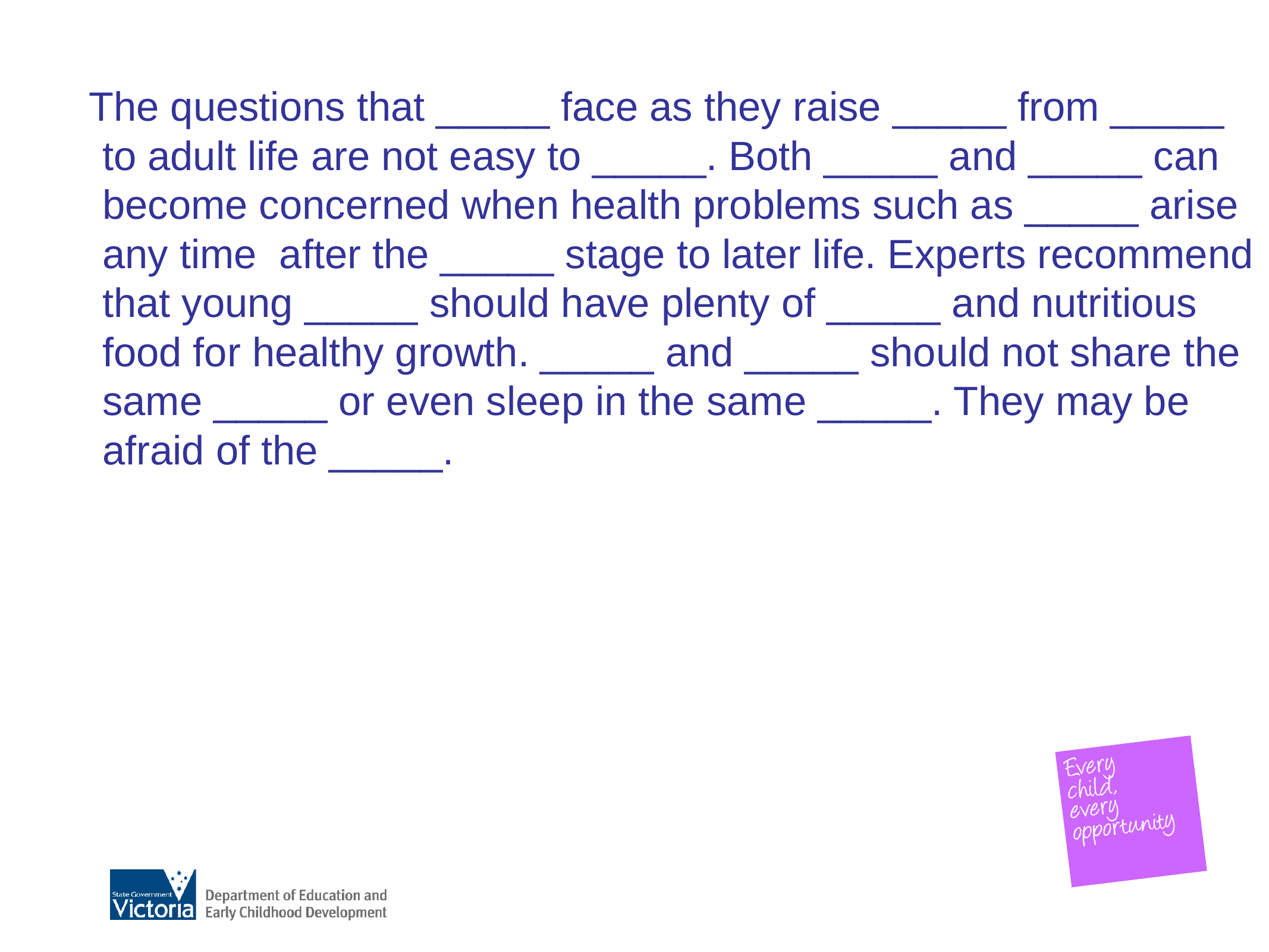

The questions that _____ face as they raise _____ from _____ to adult life are not easy to _____. Both _____ and _____ can become concerned when health problems such as _____ arise any time  after the _____ stage to later life. Experts recommend that young _____ should have plenty of _____ and nutritious food for healthy growth. _____ and _____ should not share the same _____ or even sleep in the same _____. They may be afraid of the _____.